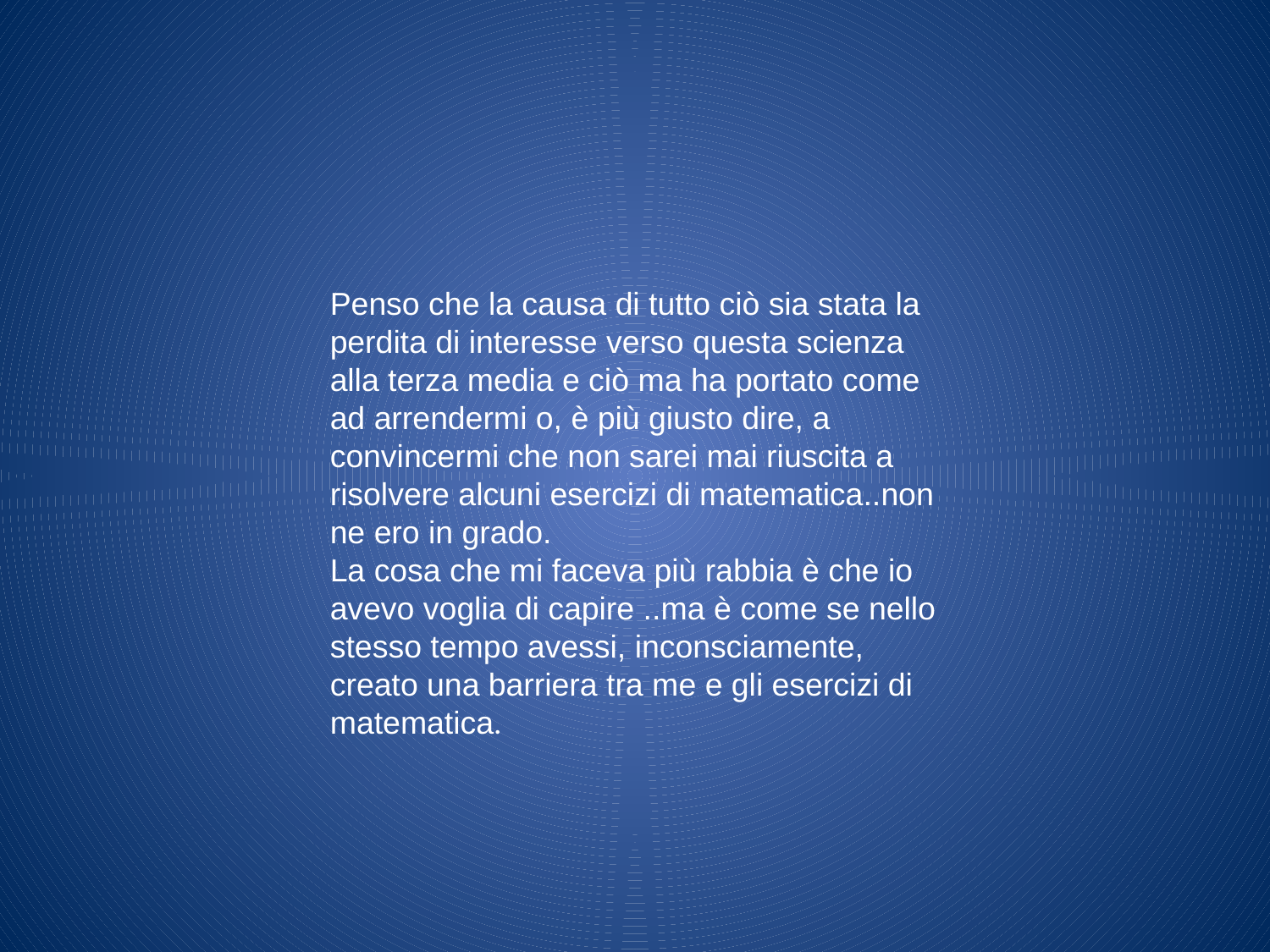

Penso che la causa di tutto ciò sia stata la perdita di interesse verso questa scienza alla terza media e ciò ma ha portato come ad arrendermi o, è più giusto dire, a convincermi che non sarei mai riuscita a risolvere alcuni esercizi di matematica..non ne ero in grado.
La cosa che mi faceva più rabbia è che io avevo voglia di capire ..ma è come se nello stesso tempo avessi, inconsciamente, creato una barriera tra me e gli esercizi di matematica.